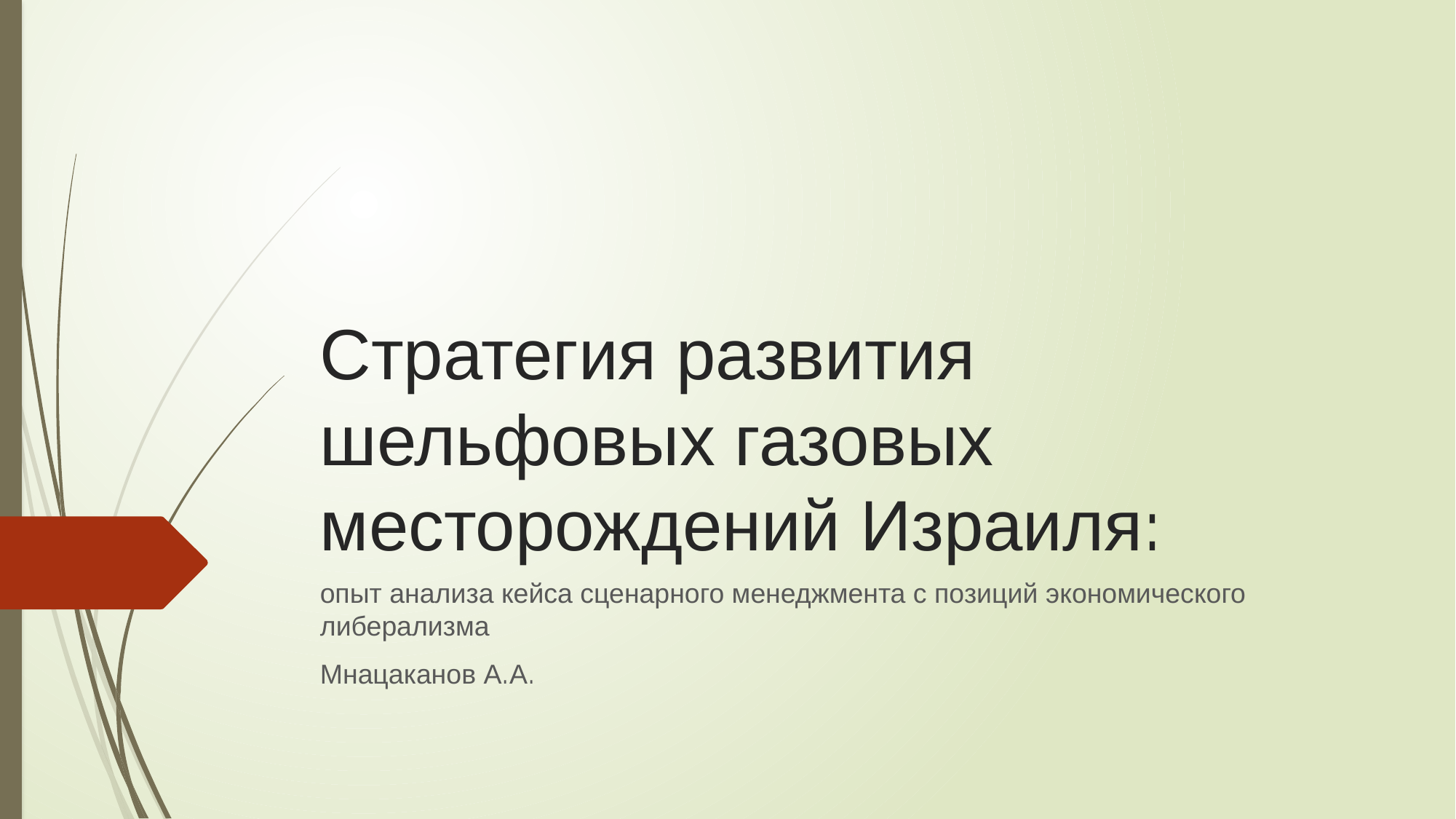

# Стратегия развития шельфовых газовых месторождений Израиля:
опыт анализа кейса сценарного менеджмента с позиций экономического либерализма
Мнацаканов А.А.